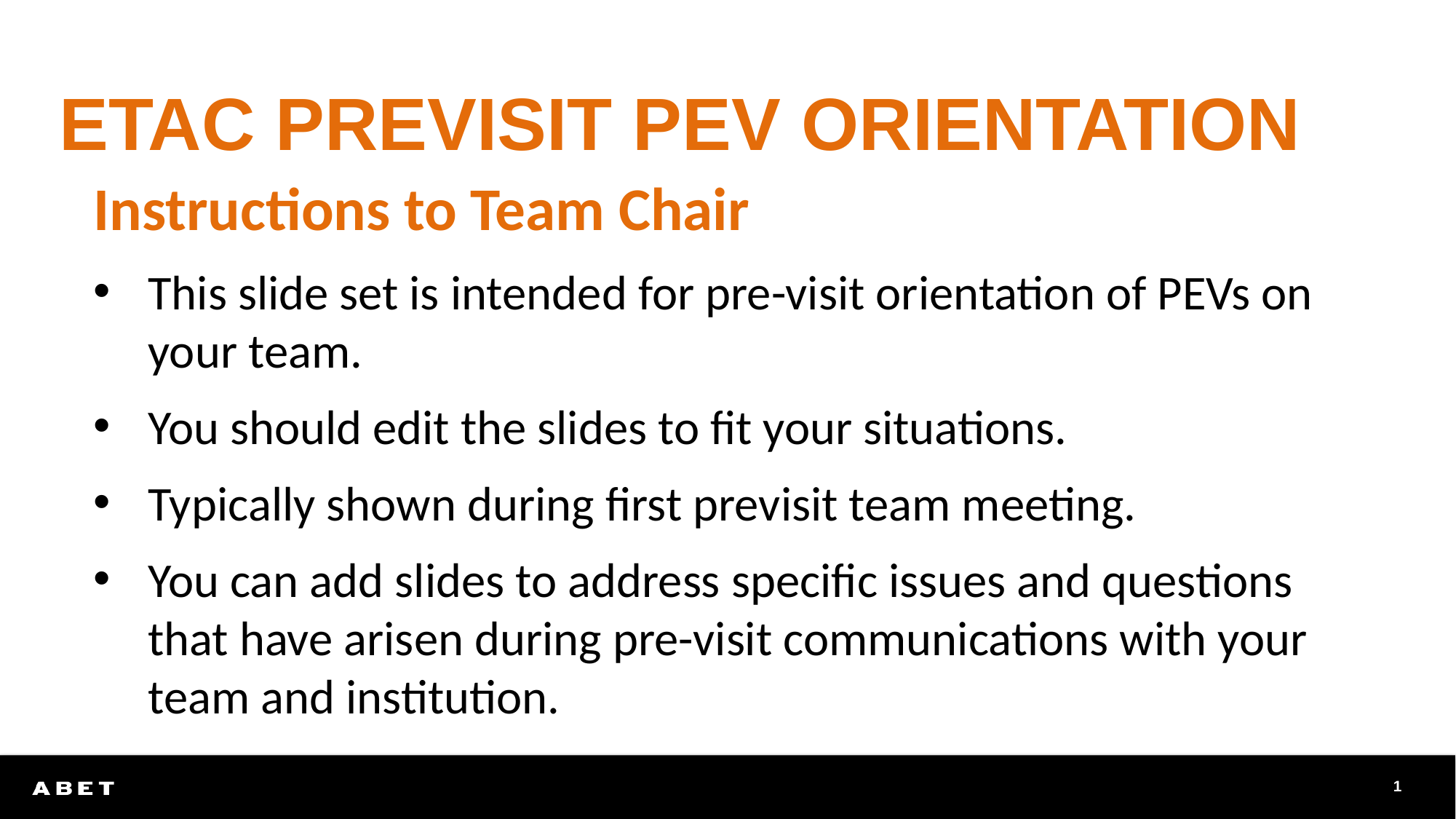

# ETAC PREVISIT PEV ORIENTATION
Instructions to Team Chair
This slide set is intended for pre-visit orientation of PEVs on your team.
You should edit the slides to fit your situations.
Typically shown during first previsit team meeting.
You can add slides to address specific issues and questions that have arisen during pre-visit communications with your team and institution.